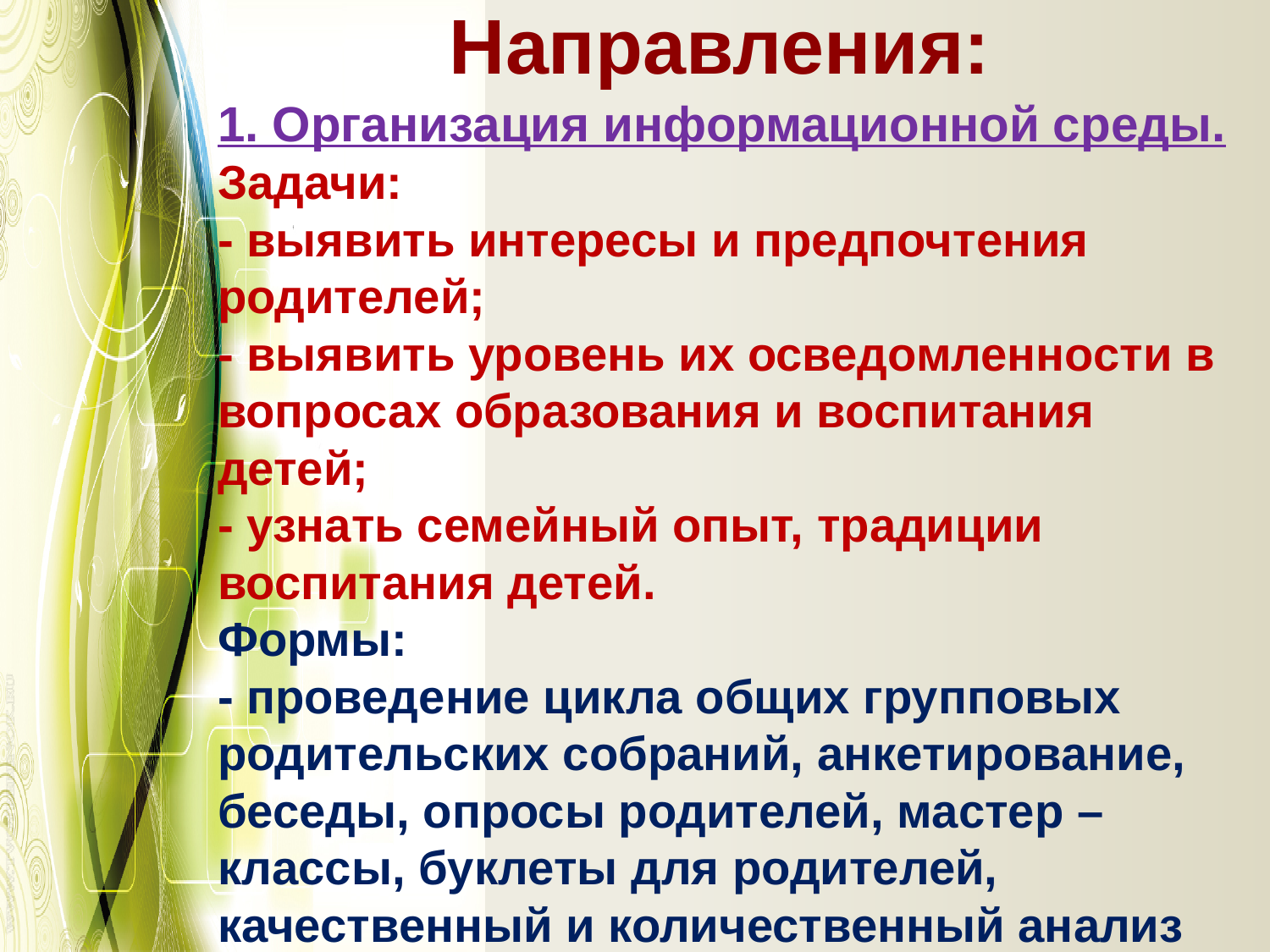

Направления:
# 1. Организация информационной среды. Задачи:  - выявить интересы и предпочтения родителей; - выявить уровень их осведомленности в вопросах образования и воспитания детей; - узнать семейный опыт, традиции воспитания детей.  Формы: - проведение цикла общих групповых родительских собраний, анкетирование, беседы, опросы родителей, мастер – классы, буклеты для родителей, качественный и количественный анализ полученных данных.